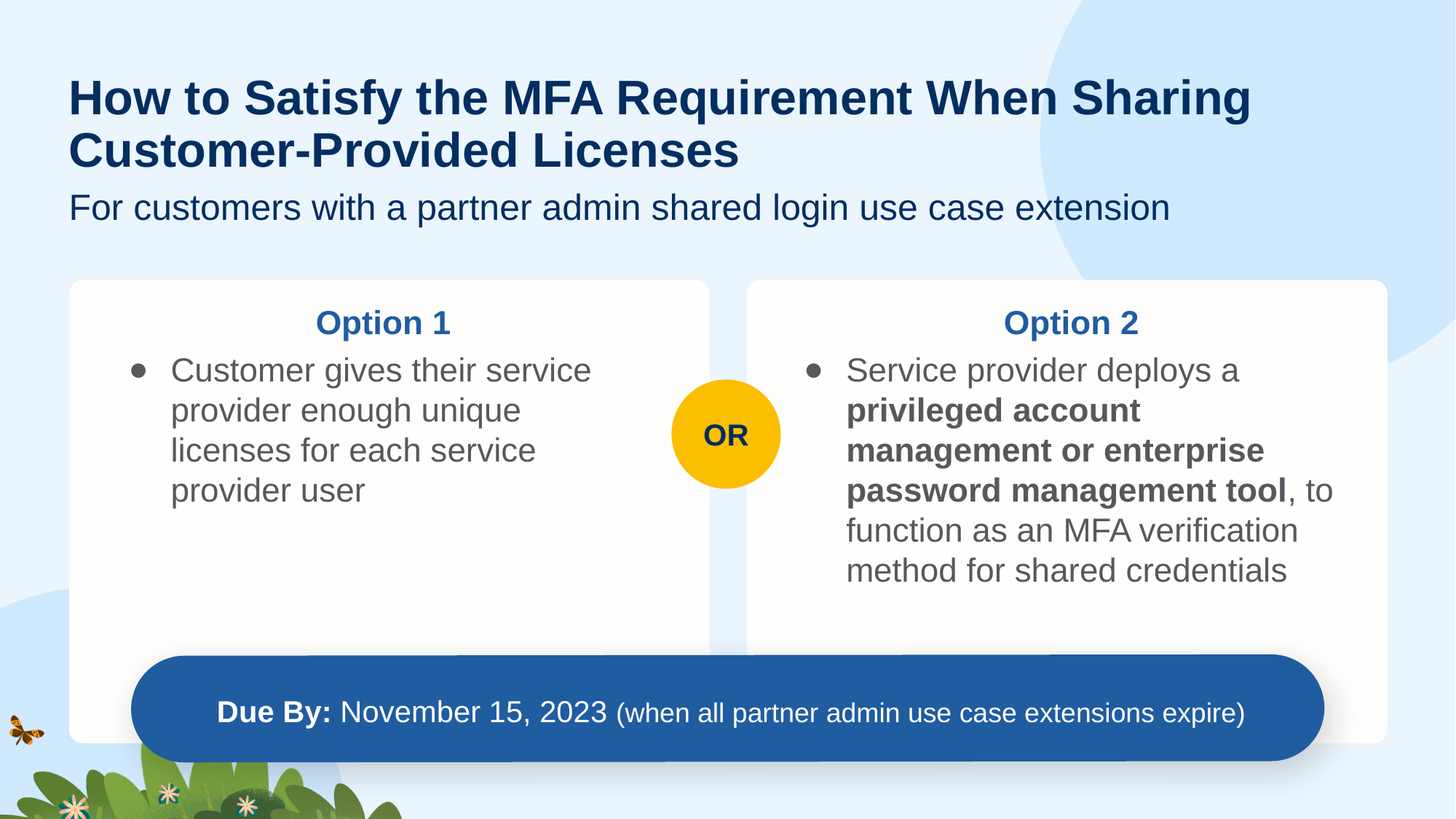

# How to Satisfy the MFA Requirement When Sharing Customer-Provided Licenses

For customers with a partner admin shared login use case extension
Option 1
Customer gives their service provider enough unique licenses for each service provider user
Option 2
Service provider deploys a privileged account management or enterprise password management tool, to function as an MFA verification method for shared credentials
OR
Due By: November 15, 2023 (when all partner admin use case extensions expire)